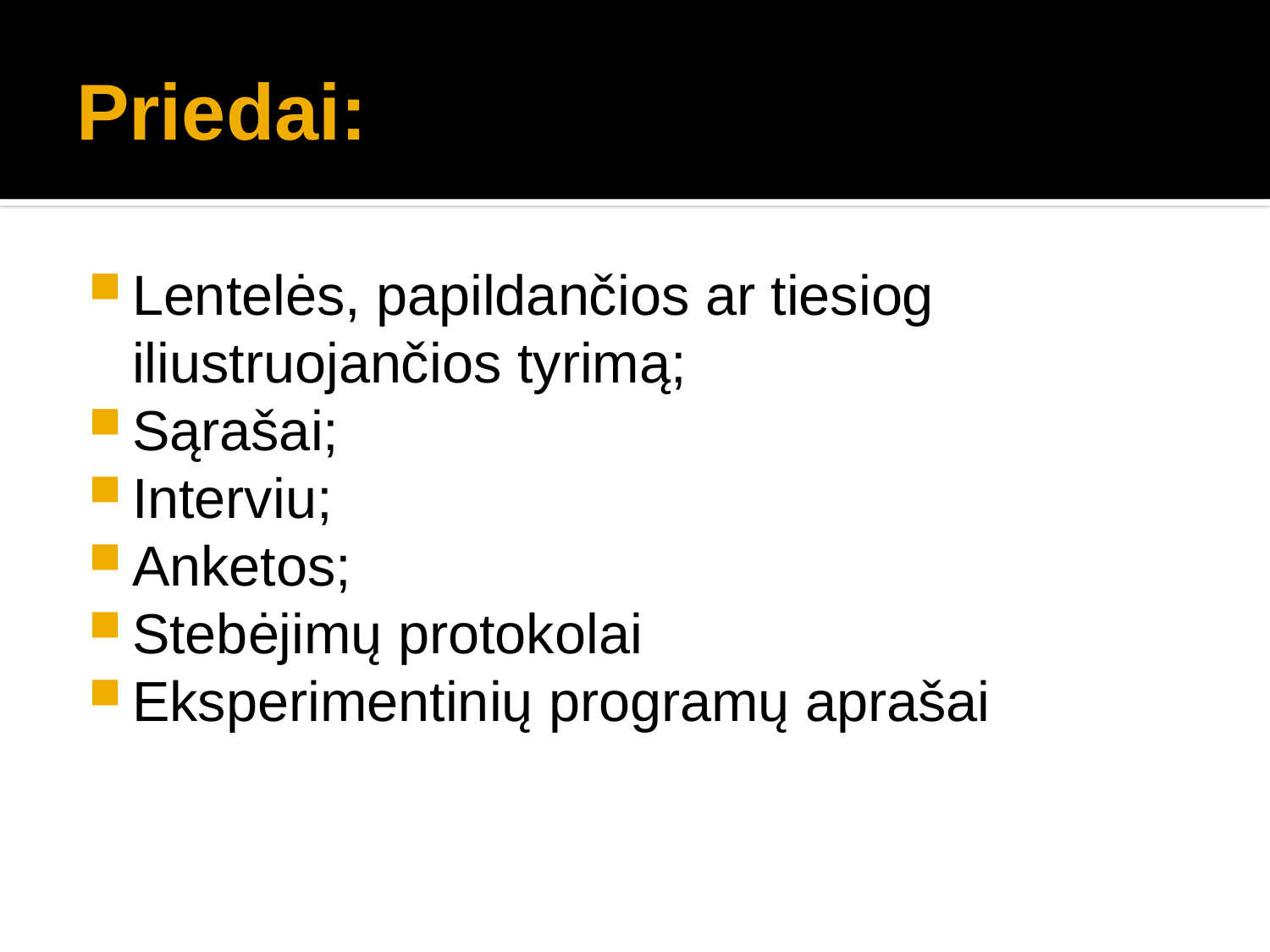

# Priedai:
Lentelės, papildančios ar tiesiog iliustruojančios tyrimą;
Sąrašai;
Interviu;
Anketos;
Stebėjimų protokolai
Eksperimentinių programų aprašai